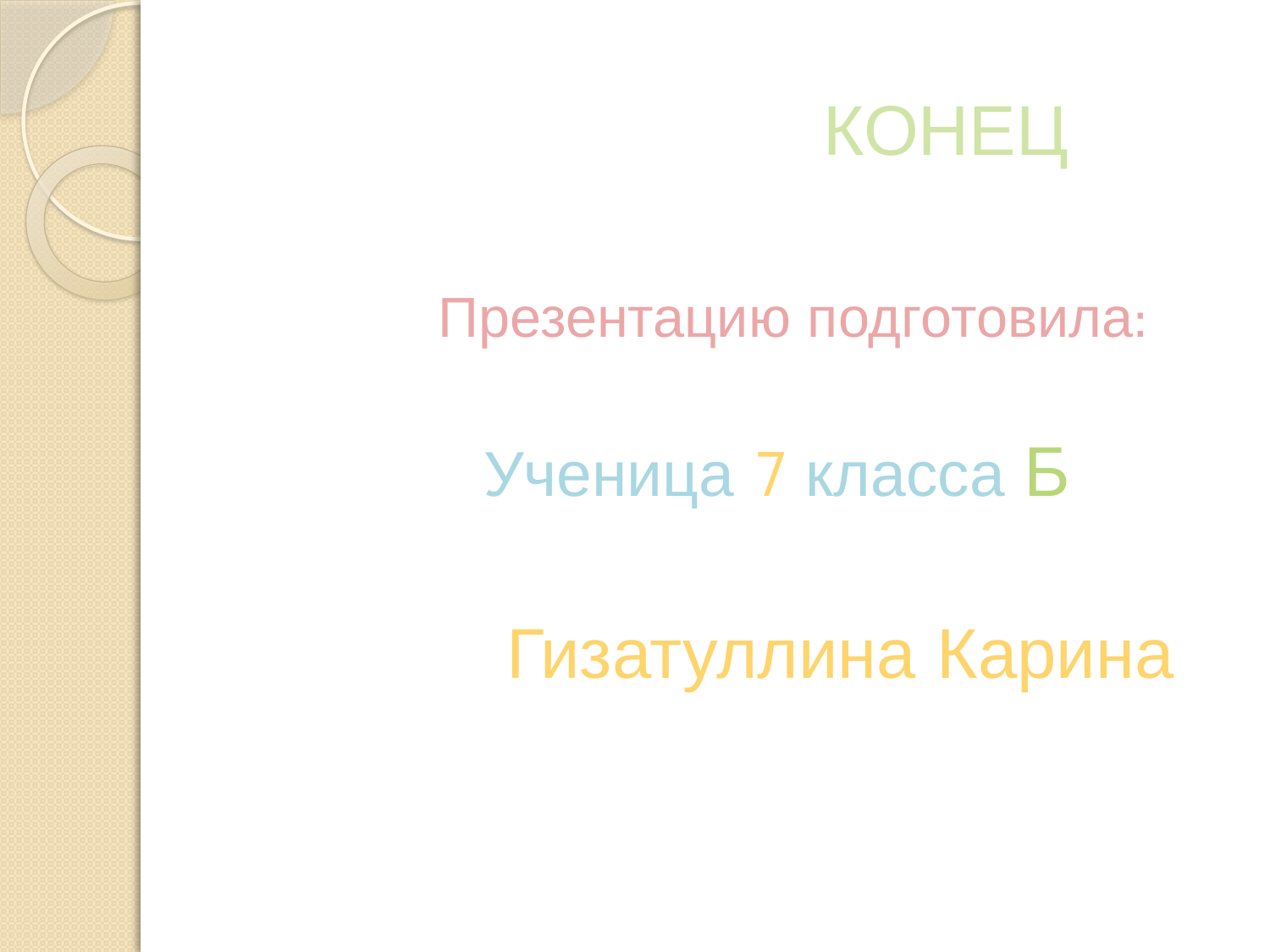

# КОНЕЦ Презентацию подготовила: Ученица 7 класса Б Гизатуллина Карина